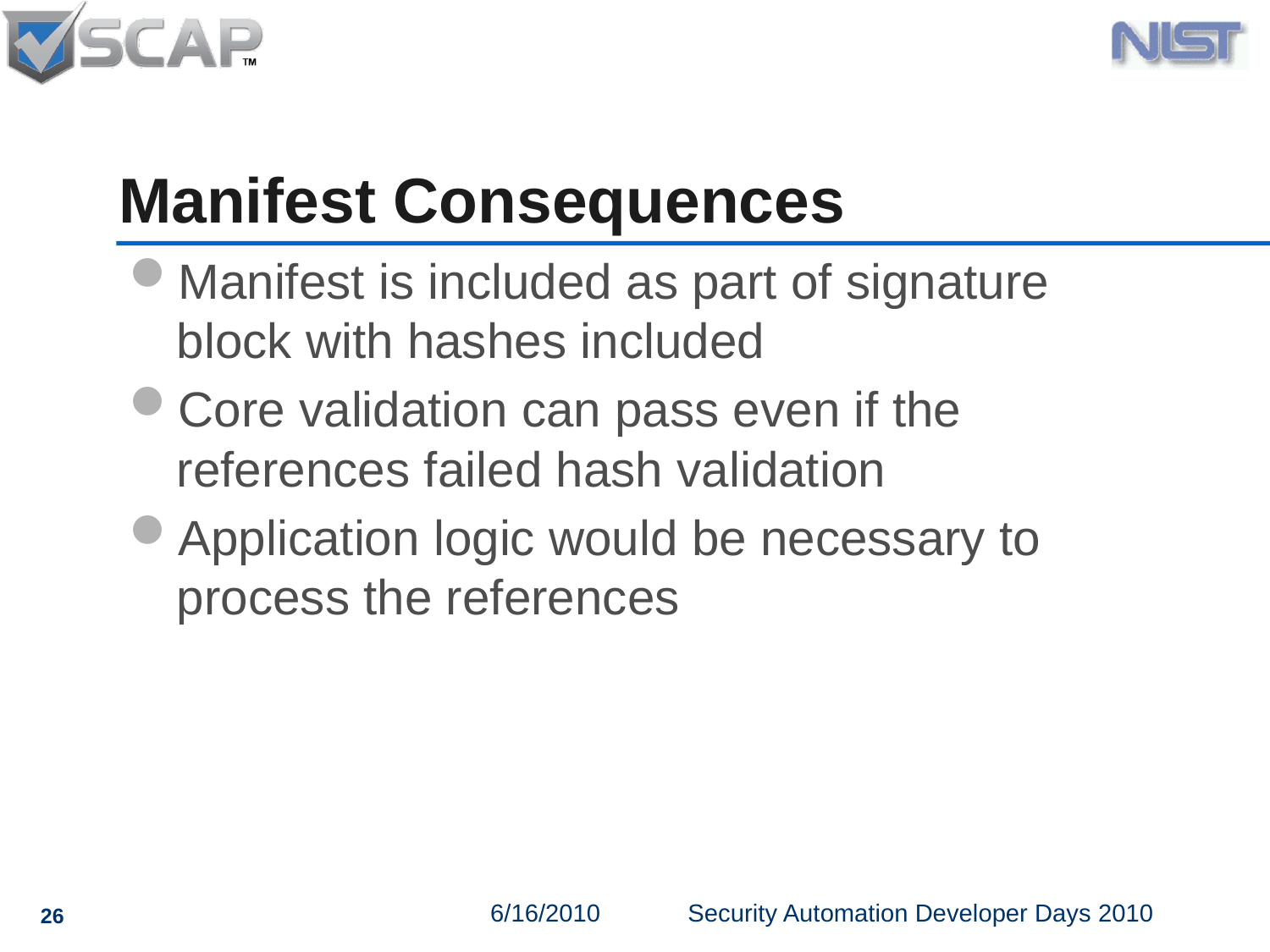

# Manifest Consequences
Manifest is included as part of signature block with hashes included
Core validation can pass even if the references failed hash validation
Application logic would be necessary to process the references
26
6/16/2010
Security Automation Developer Days 2010